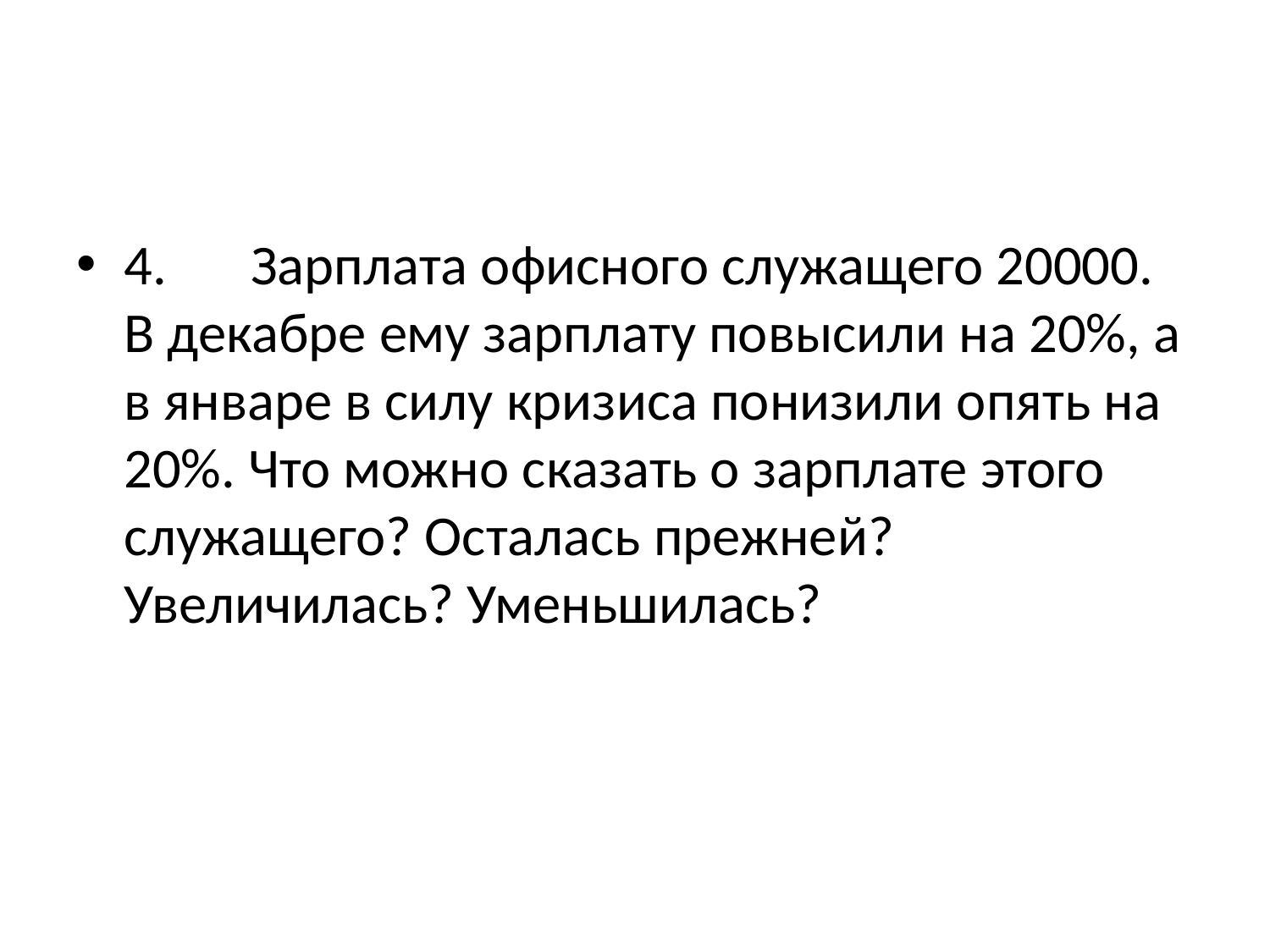

#
4.	Зарплата офисного служащего 20000. В декабре ему зарплату повысили на 20%, а в январе в силу кризиса понизили опять на 20%. Что можно сказать о зарплате этого служащего? Осталась прежней? Увеличилась? Уменьшилась?